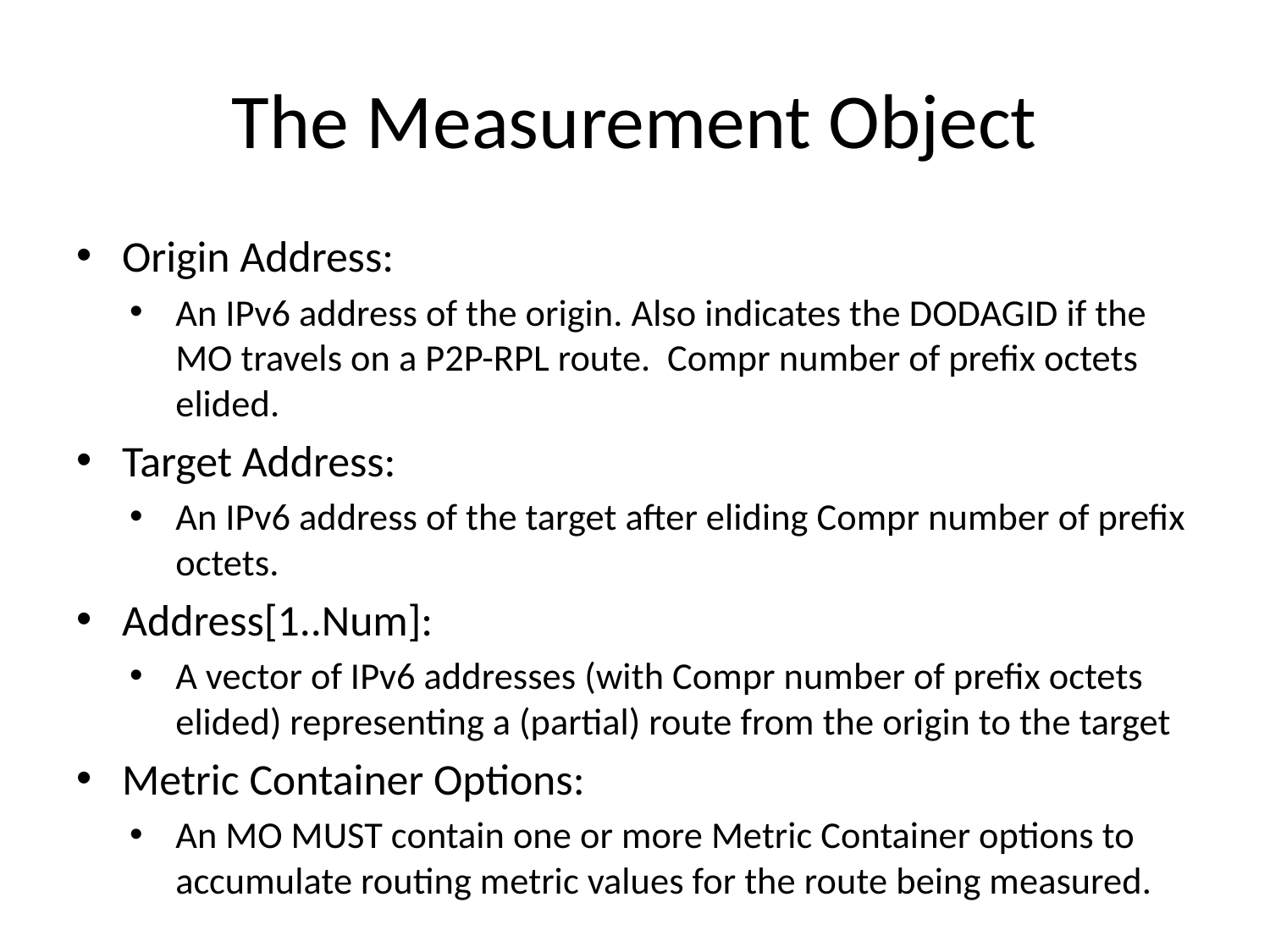

# The Measurement Object
Origin Address:
An IPv6 address of the origin. Also indicates the DODAGID if the MO travels on a P2P-RPL route.  Compr number of prefix octets elided.
Target Address:
An IPv6 address of the target after eliding Compr number of prefix octets.
Address[1..Num]:
A vector of IPv6 addresses (with Compr number of prefix octets elided) representing a (partial) route from the origin to the target
Metric Container Options:
An MO MUST contain one or more Metric Container options to accumulate routing metric values for the route being measured.